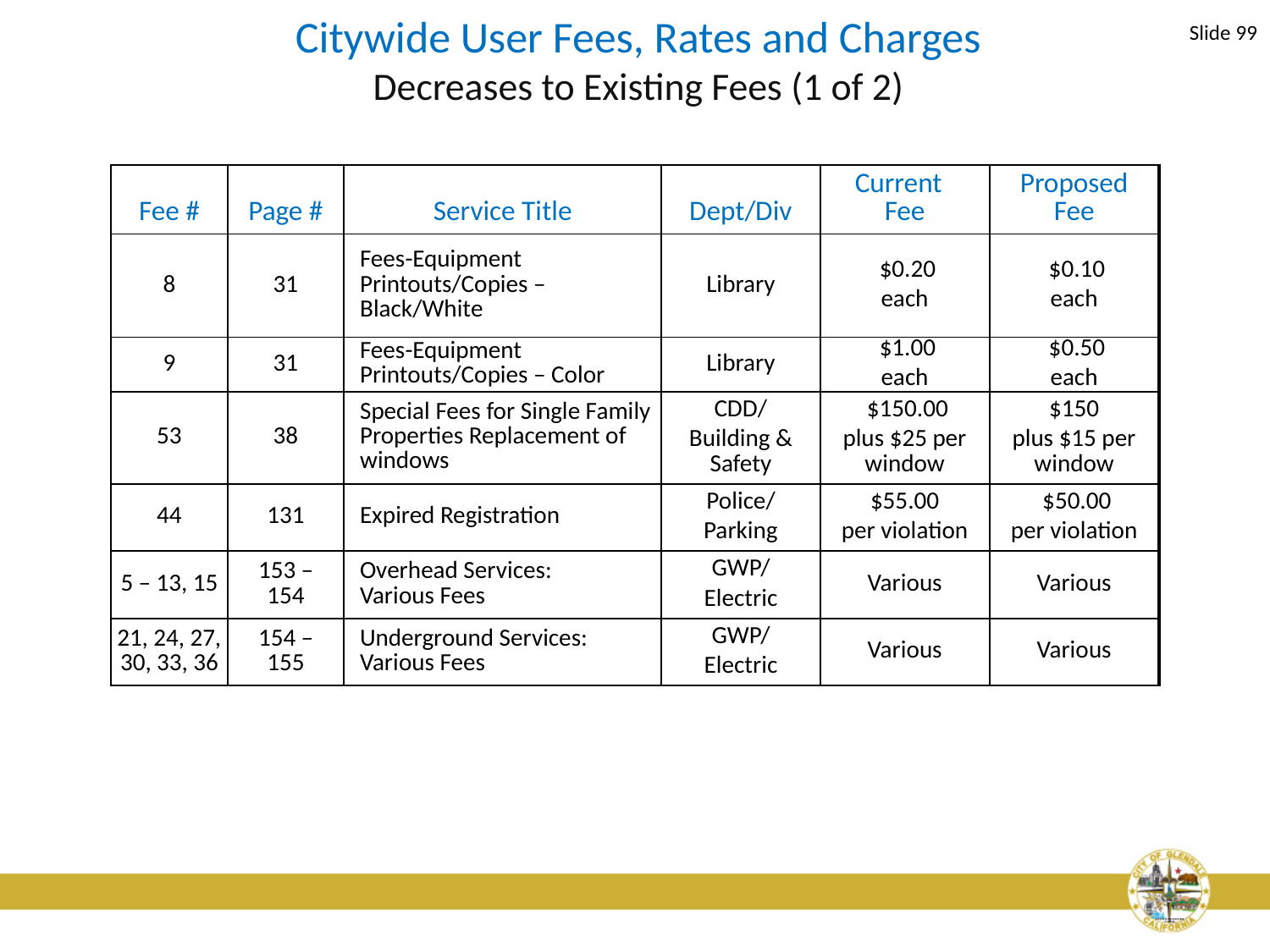

Slide 99
Citywide User Fees, Rates and Charges
Decreases to Existing Fees (1 of 2)
| Fee # | Page # | Service Title | Dept/Div | Current Fee | Proposed Fee |
| --- | --- | --- | --- | --- | --- |
| 8 | 31 | Fees-Equipment Printouts/Copies – Black/White | Library | $0.20 each | $0.10 each |
| 9 | 31 | Fees-Equipment Printouts/Copies – Color | Library | $1.00 each | $0.50 each |
| 53 | 38 | Special Fees for Single Family Properties Replacement of windows | CDD/ Building & Safety | $150.00 plus $25 per window | $150 plus $15 per window |
| 44 | 131 | Expired Registration | Police/ Parking | $55.00 per violation | $50.00 per violation |
| 5 – 13, 15 | 153 – 154 | Overhead Services: Various Fees | GWP/ Electric | Various | Various |
| 21, 24, 27, 30, 33, 36 | 154 – 155 | Underground Services: Various Fees | GWP/ Electric | Various | Various |